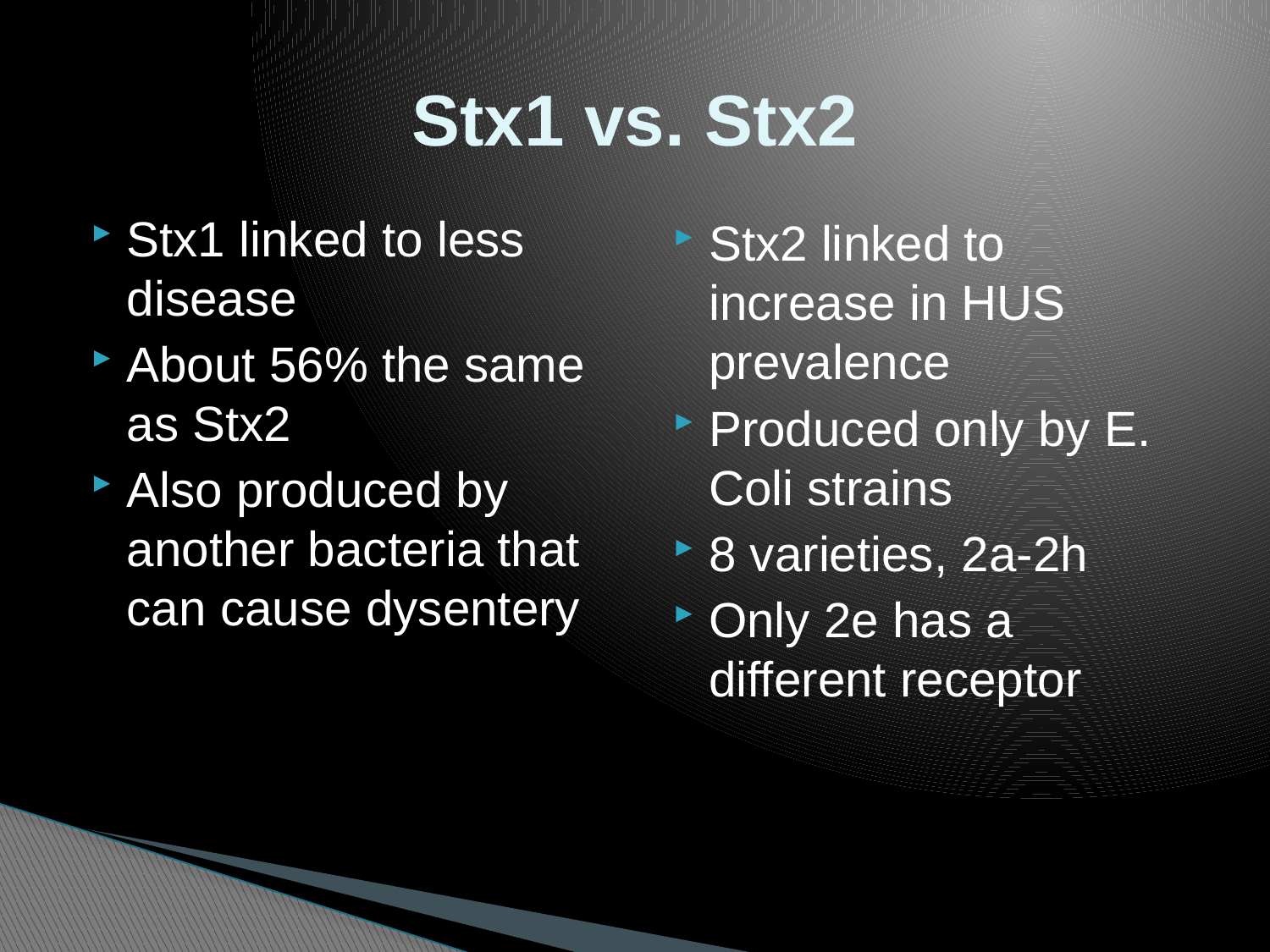

# Stx1 vs. Stx2
Stx1 linked to less disease
About 56% the same as Stx2
Also produced by another bacteria that can cause dysentery
Stx2 linked to increase in HUS prevalence
Produced only by E. Coli strains
8 varieties, 2a-2h
Only 2e has a different receptor